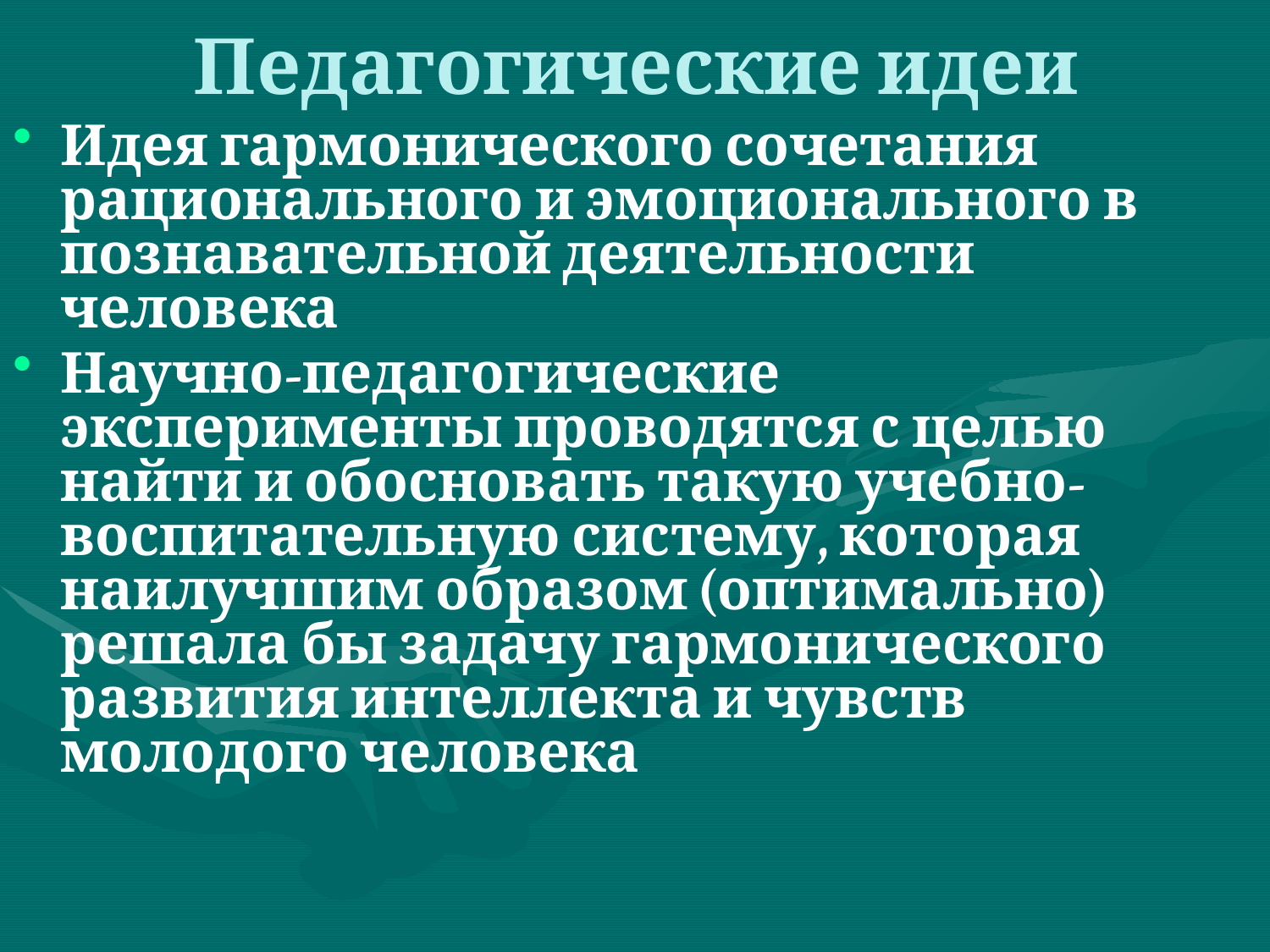

# Педагогические идеи
Идея гармонического сочетания рационального и эмоционального в познавательной деятельности человека
Научно-педагогические эксперименты проводятся с целью найти и обосновать такую учебно-воспитательную систему, которая наилучшим образом (оптимально) решала бы задачу гармонического развития интеллекта и чувств молодого человека